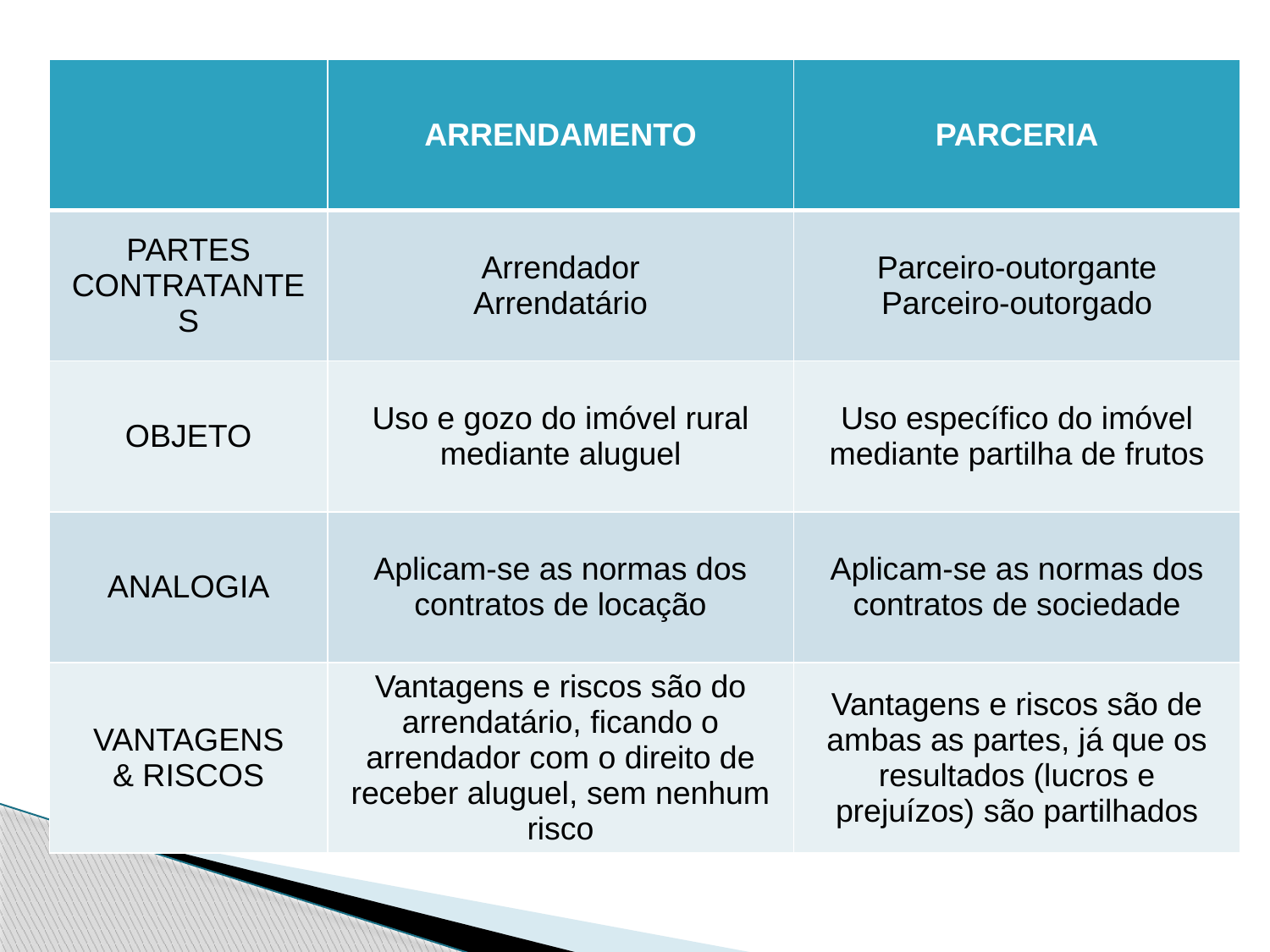

|  | ARRENDAMENTO | PARCERIA |
| --- | --- | --- |
| PARTES CONTRATANTES | Arrendador Arrendatário | Parceiro-outorgante Parceiro-outorgado |
| OBJETO | Uso e gozo do imóvel rural mediante aluguel | Uso específico do imóvel mediante partilha de frutos |
| ANALOGIA | Aplicam-se as normas dos contratos de locação | Aplicam-se as normas dos contratos de sociedade |
| VANTAGENS & RISCOS | Vantagens e riscos são do arrendatário, ficando o arrendador com o direito de receber aluguel, sem nenhum risco | Vantagens e riscos são de ambas as partes, já que os resultados (lucros e prejuízos) são partilhados |